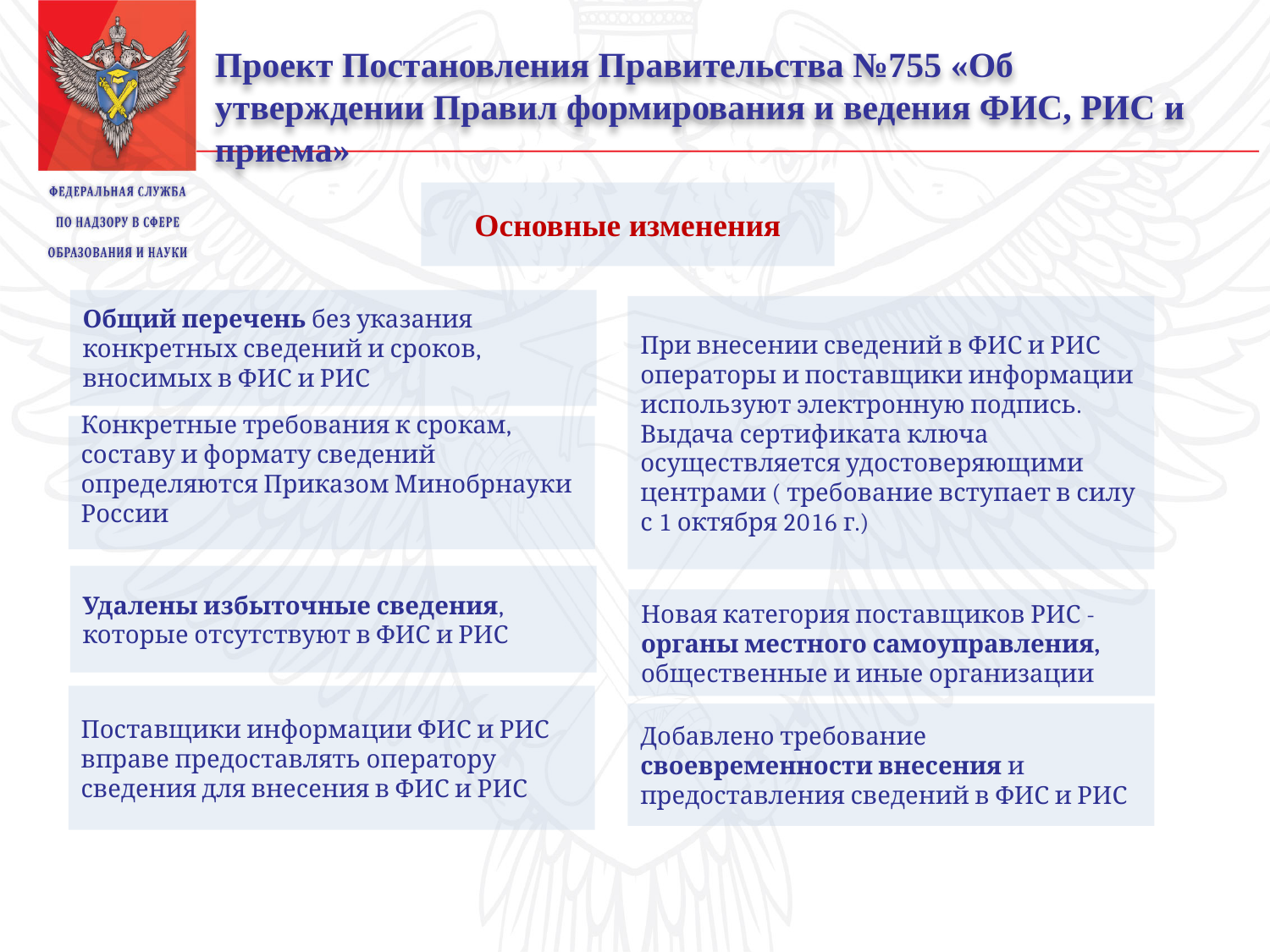

Проект Постановления Правительства №755 «Об утверждении Правил формирования и ведения ФИС, РИС и приема»
Основные изменения
Общий перечень без указания конкретных сведений и сроков, вносимых в ФИС и РИС
При внесении сведений в ФИС и РИС операторы и поставщики информации используют электронную подпись.
Выдача сертификата ключа осуществляется удостоверяющими центрами ( требование вступает в силу с 1 октября 2016 г.)

Конкретные требования к срокам, составу и формату сведений определяются Приказом Минобрнауки России

Удалены избыточные сведения, которые отсутствуют в ФИС и РИС
Новая категория поставщиков РИС - органы местного самоуправления, общественные и иные организации
Поставщики информации ФИС и РИС  вправе предоставлять оператору сведения для внесения в ФИС и РИС
Добавлено требование своевременности внесения и предоставления сведений в ФИС и РИС